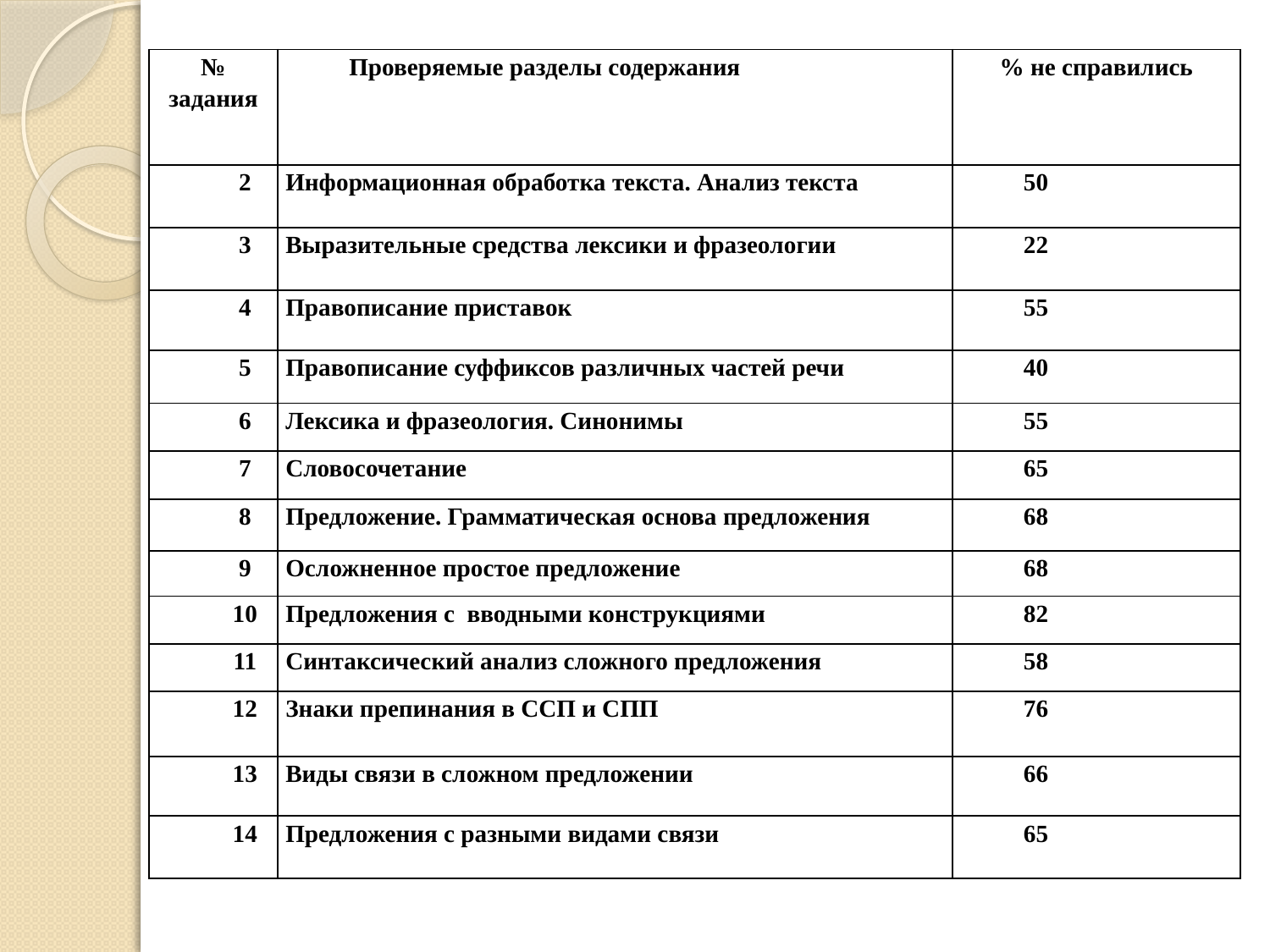

#
| № задания | Проверяемые разделы содержания | % не справились |
| --- | --- | --- |
| 2 | Информационная обработка текста. Анализ текста | 50 |
| 3 | Выразительные средства лексики и фразеологии | 22 |
| 4 | Правописание приставок | 55 |
| 5 | Правописание суффиксов различных частей речи | 40 |
| 6 | Лексика и фразеология. Синонимы | 55 |
| 7 | Словосочетание | 65 |
| 8 | Предложение. Грамматическая основа предложения | 68 |
| 9 | Осложненное простое предложение | 68 |
| 10 | Предложения с вводными конструкциями | 82 |
| 11 | Синтаксический анализ сложного предложения | 58 |
| 12 | Знаки препинания в ССП и СПП | 76 |
| 13 | Виды связи в сложном предложении | 66 |
| 14 | Предложения с разными видами связи | 65 |